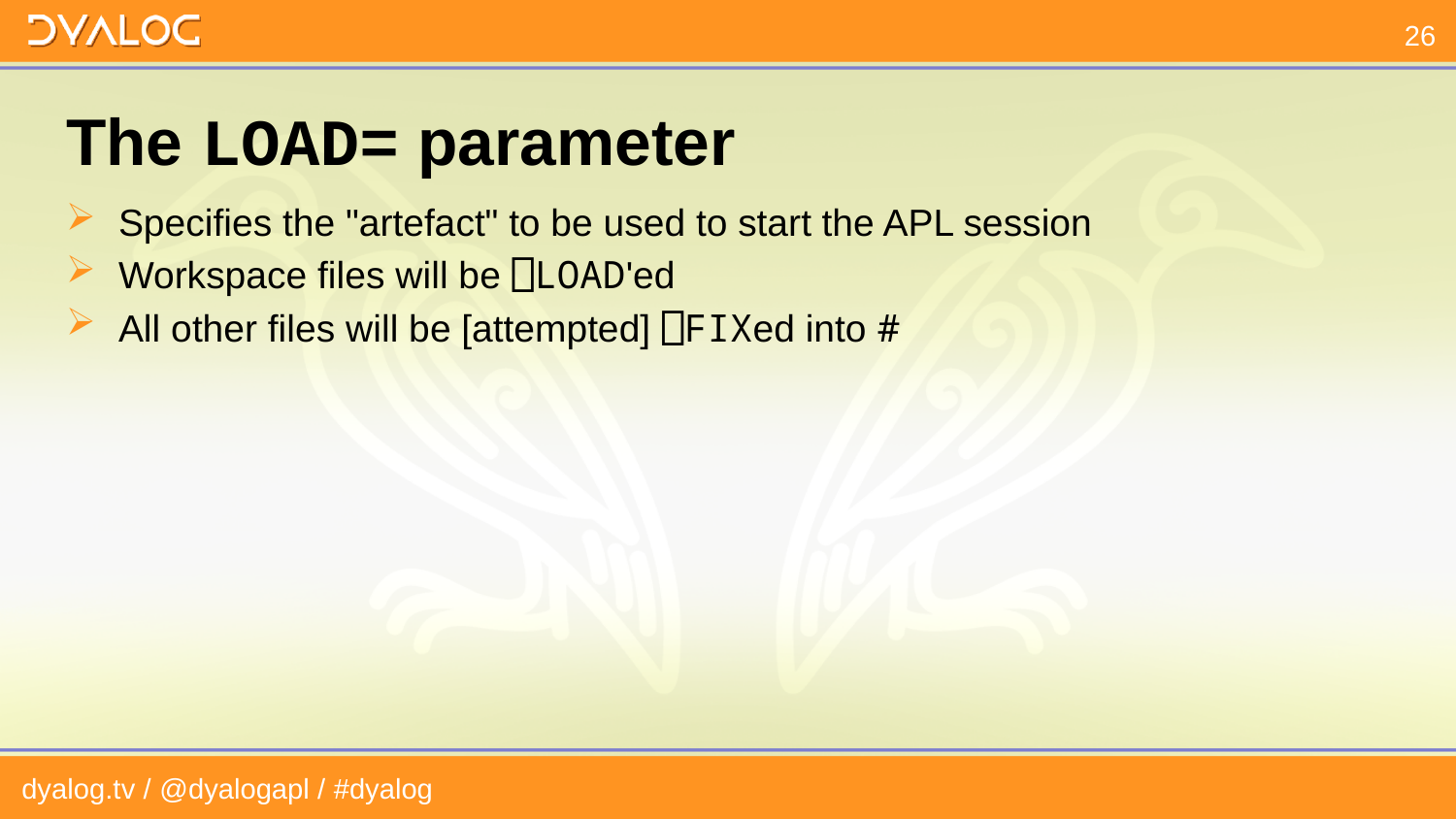

# The LOAD= parameter
Specifies the "artefact" to be used to start the APL session
Workspace files will be ⎕LOAD'ed
All other files will be [attempted] ⎕FIXed into #